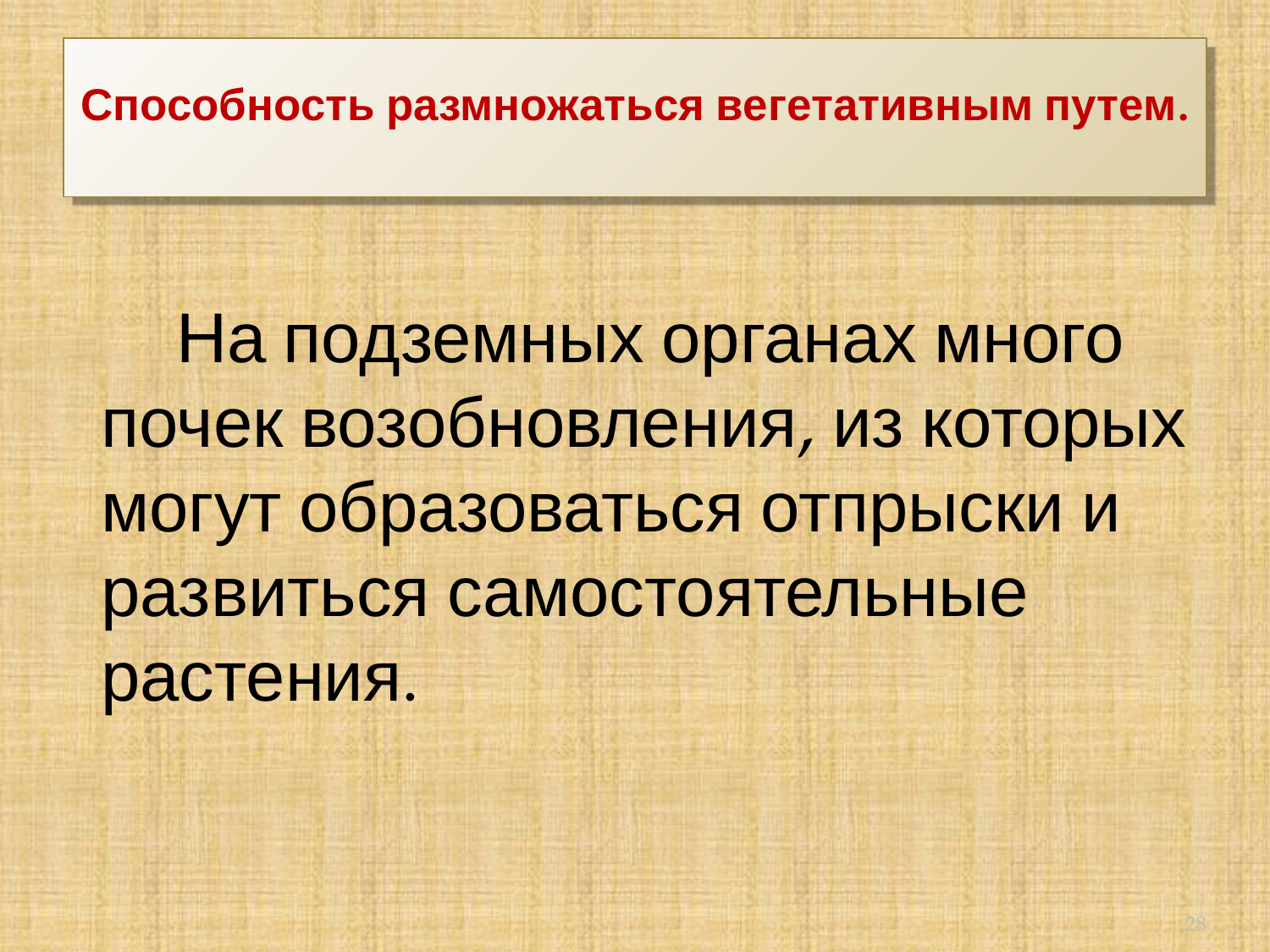

Способность размножаться вегетативным путем.
На подземных органах много почек возобновления, из которых могут образоваться отпрыски и развиться самостоятельные растения.

28